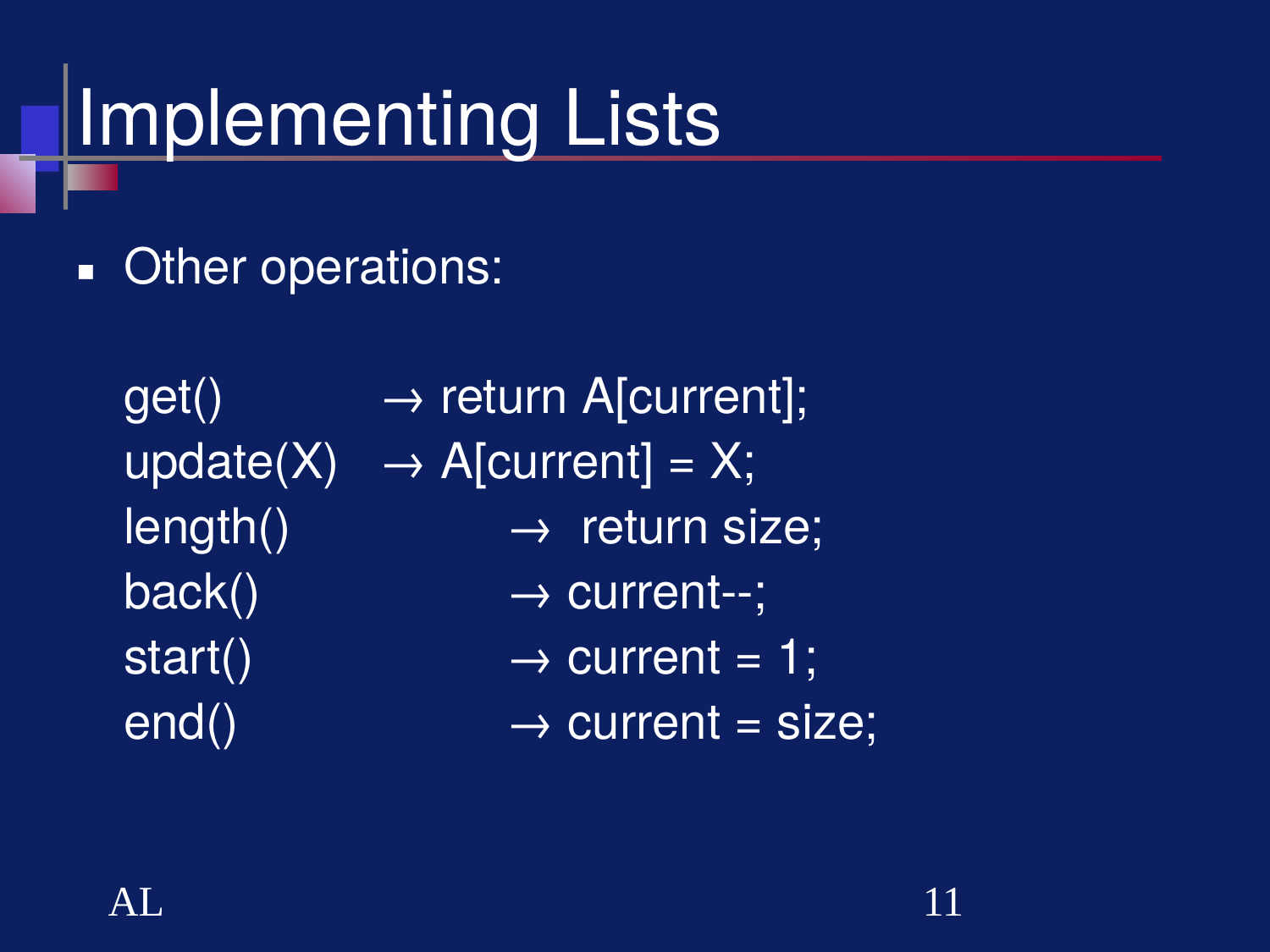

# Implementing Lists
Other operations:
get()		→ return A[current];
update(X) 	→ A[current] = X;
length()		→  return size;
back()		→ current--;
start() 		→ current = 1;
end() 		→ current = size;

AL
11